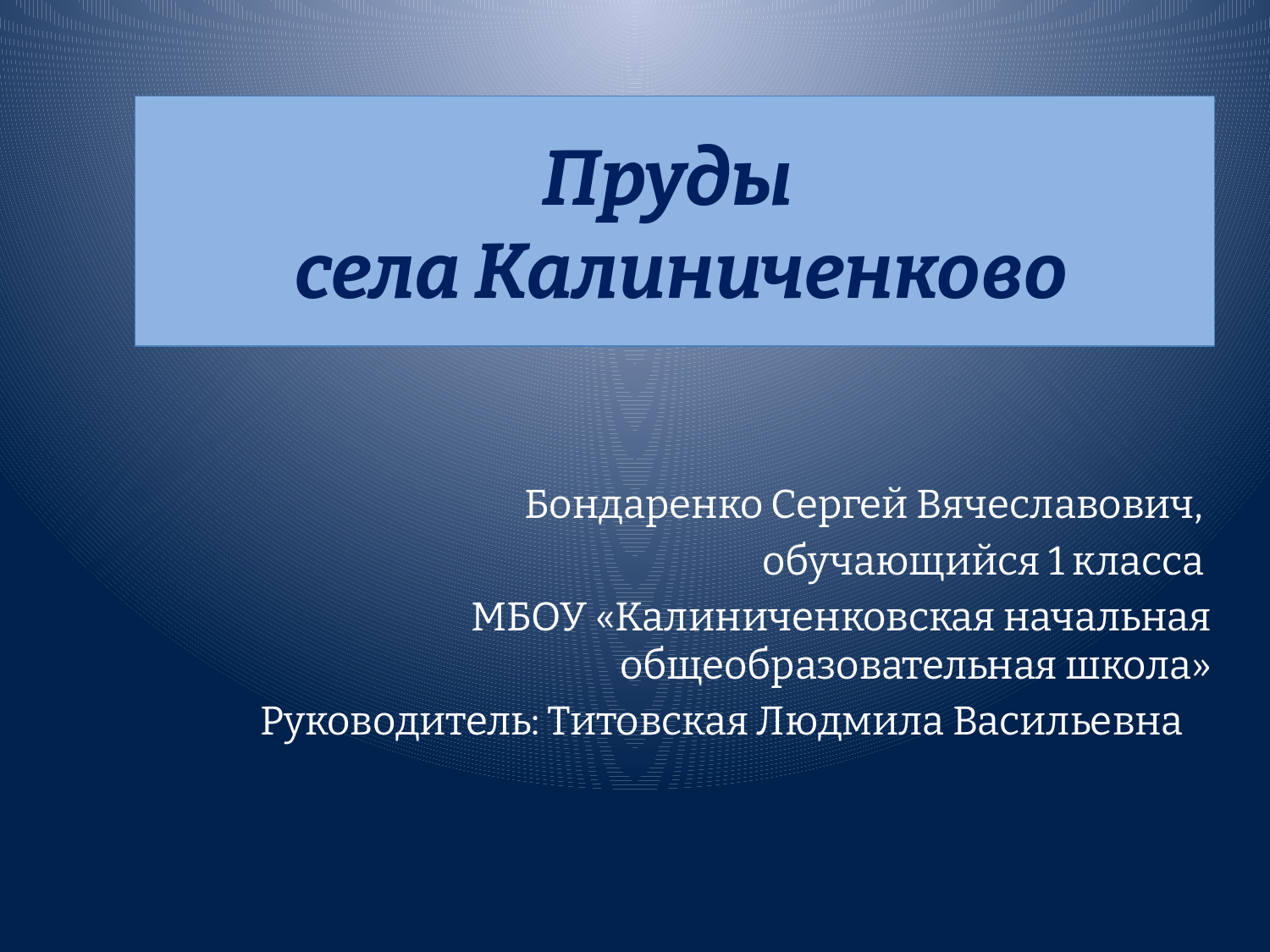

# Пруды села Калиниченково

Бондаренко Сергей Вячеславович,
обучающийся 1 класса
МБОУ «Калиниченковская начальная общеобразовательная школа»
                   Руководитель: Титовская Людмила Васильевна